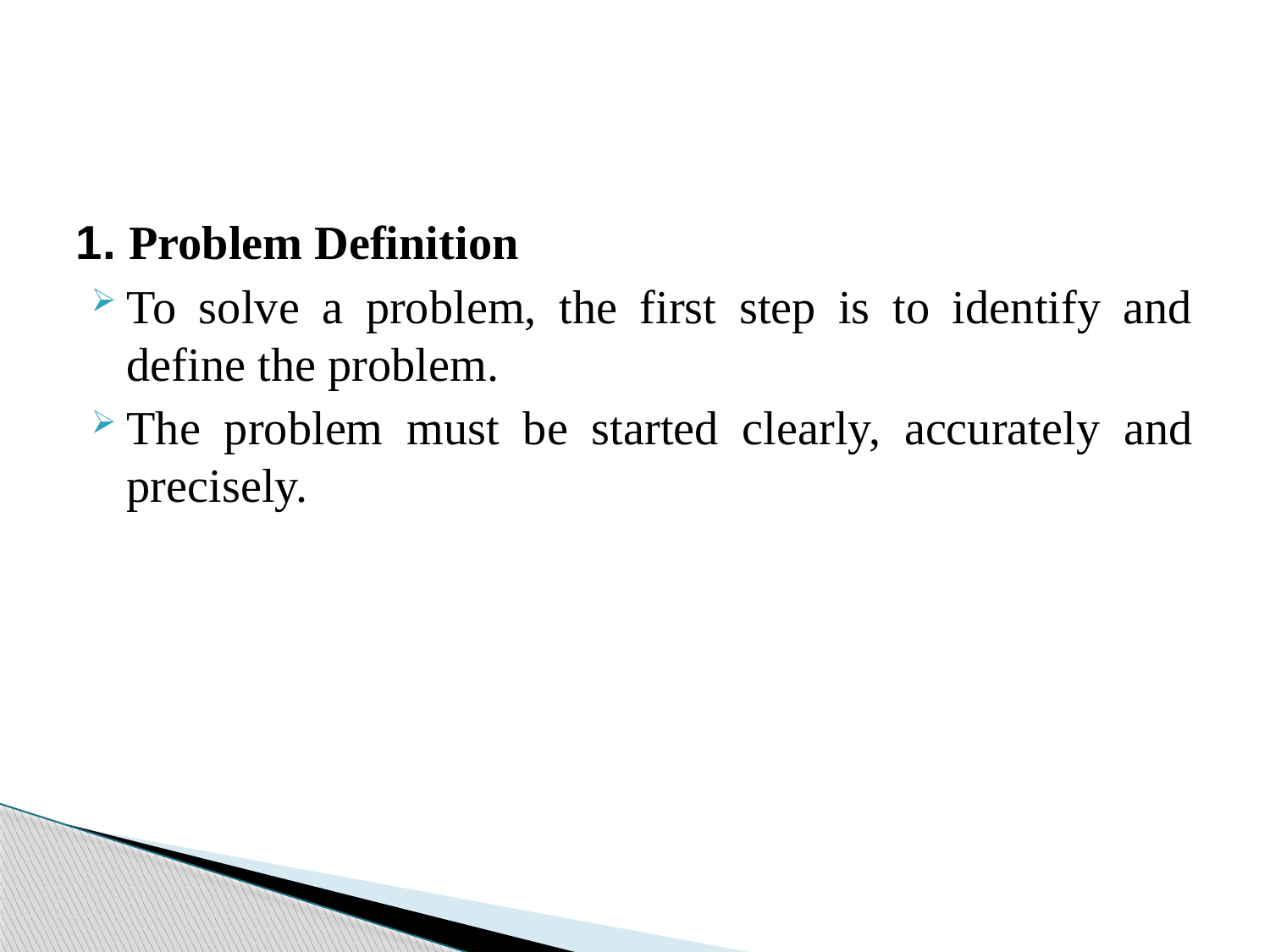

#
1. Problem Definition
To solve a problem, the first step is to identify and define the problem.
The problem must be started clearly, accurately and precisely.